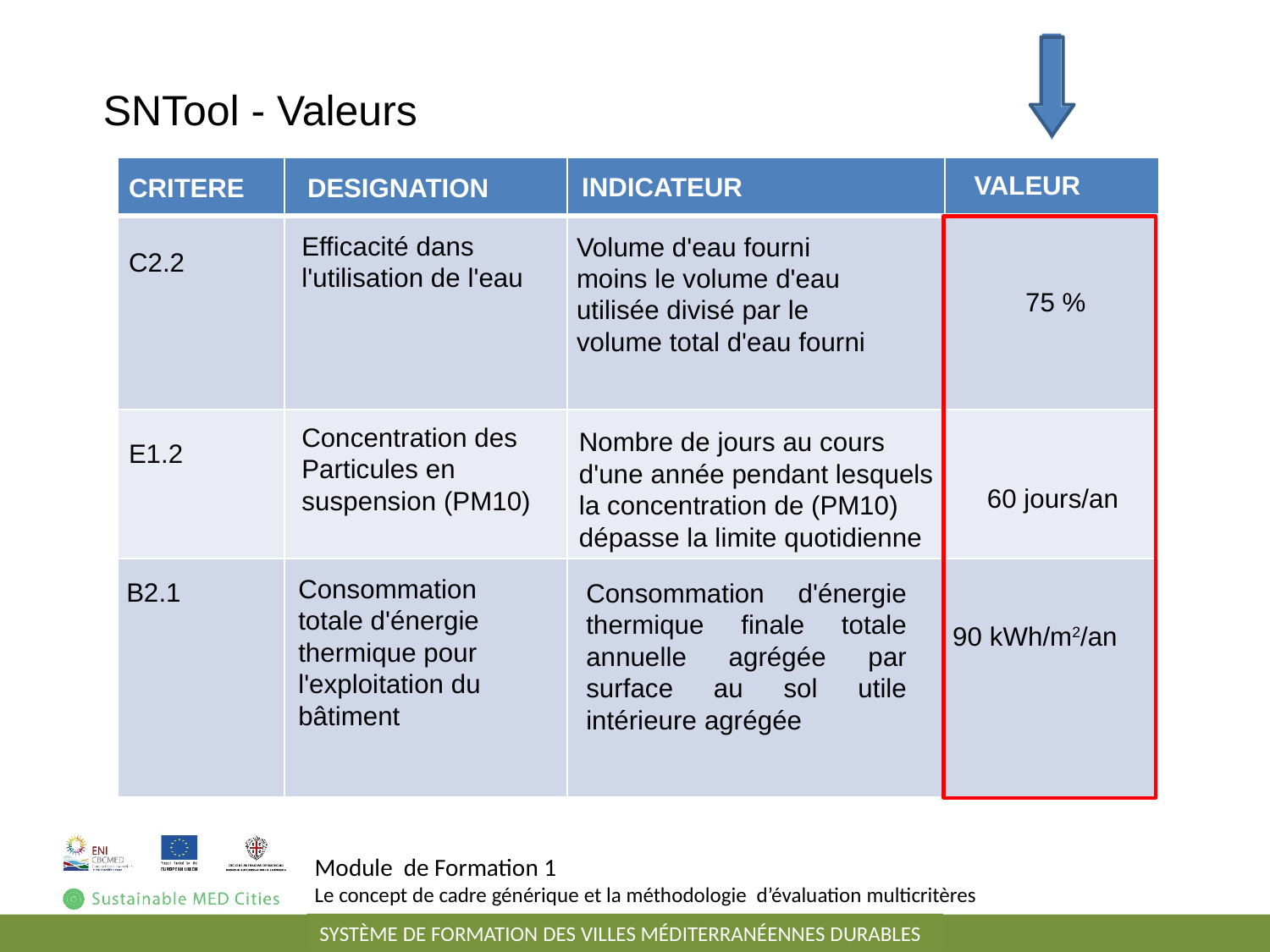

SNTool - Valeurs

VALEUR
INDICATEUR
CRITERE	       DESIGNATION
Efficacité dans l'utilisation de l'eau
Volume d'eau fourni moins le volume d'eau utilisée divisé par le volume total d'eau fourni
C2.2
75 %
Concentration des Particules en suspension (PM10)
Nombre de jours au cours d'une année pendant lesquels la concentration de (PM10) dépasse la limite quotidienne
E1.2
60 jours/an
Consommation totale d'énergie thermique pour l'exploitation du bâtiment
B2.1
Consommation d'énergie thermique finale totale annuelle agrégée par surface au sol utile intérieure agrégée
90 kWh/m2/an
Module  de Formation 1
Le concept de cadre générique et la méthodologie  d’évaluation multicritères
SYSTÈME DE FORMATION DES VILLES MÉDITERRANÉENNES DURABLES